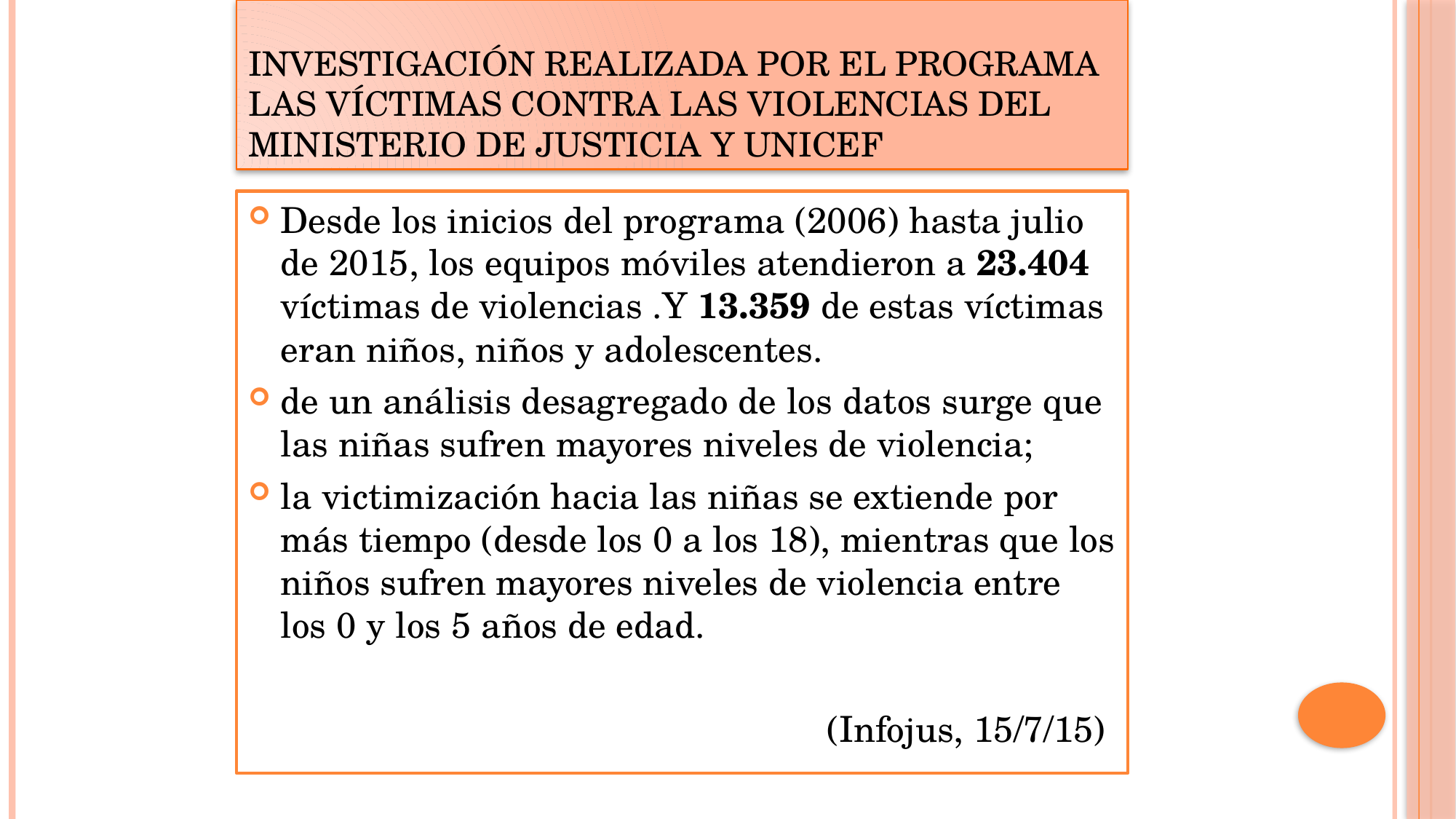

# investigación realizada por el Programa Las Víctimas contra las Violencias del Ministerio de Justicia y Unicef
Desde los inicios del programa (2006) hasta julio de 2015, los equipos móviles atendieron a 23.404 víctimas de violencias .Y 13.359 de estas víctimas eran niños, niños y adolescentes.
de un análisis desagregado de los datos surge que las niñas sufren mayores niveles de violencia;
la victimización hacia las niñas se extiende por más tiempo (desde los 0 a los 18), mientras que los niños sufren mayores niveles de violencia entre los 0 y los 5 años de edad.

(Infojus, 15/7/15)